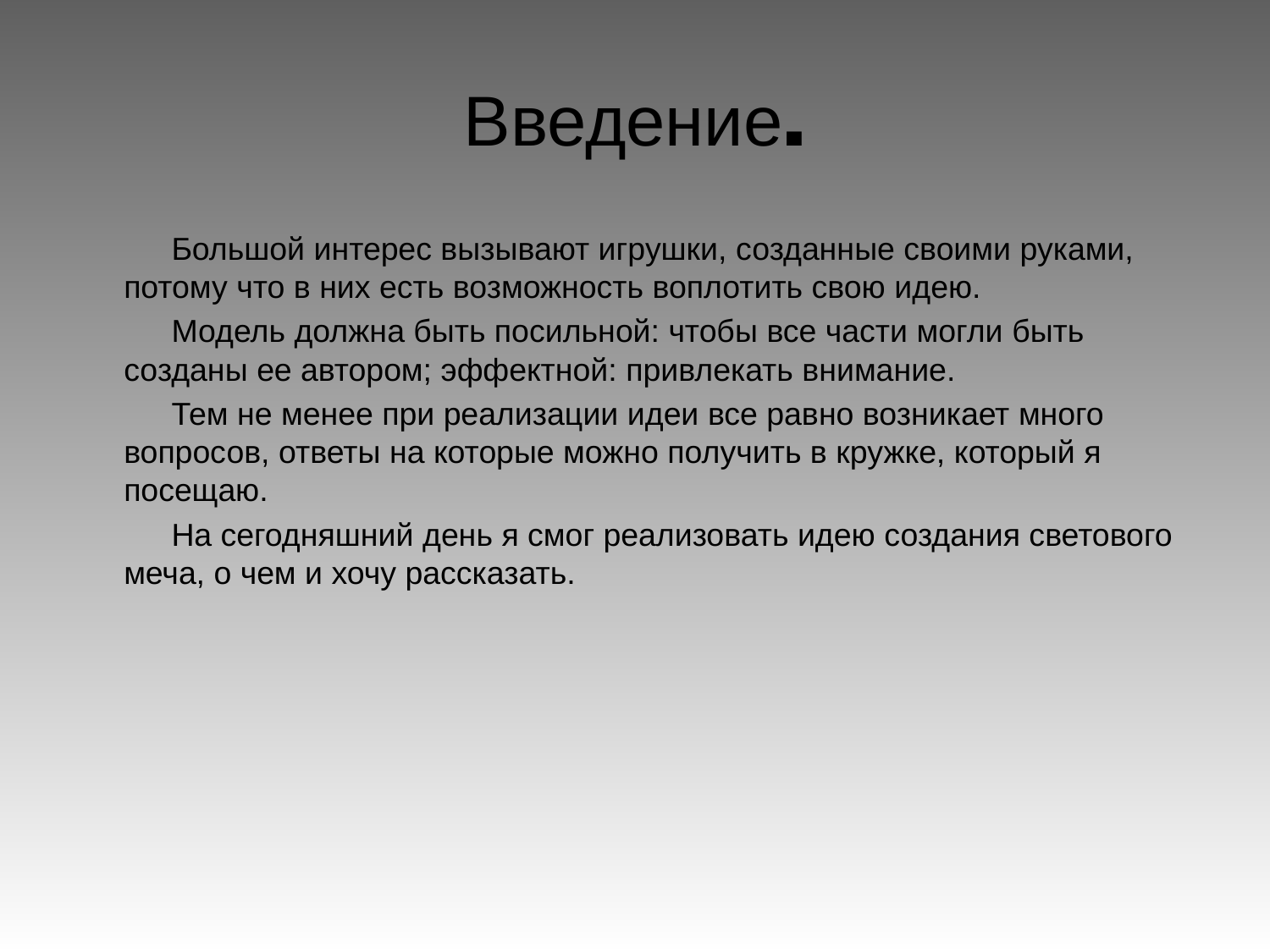

# Введение.
Большой интерес вызывают игрушки, созданные своими руками, потому что в них есть возможность воплотить свою идею.
Модель должна быть посильной: чтобы все части могли быть созданы ее автором; эффектной: привлекать внимание.
Тем не менее при реализации идеи все равно возникает много вопросов, ответы на которые можно получить в кружке, который я посещаю.
На сегодняшний день я смог реализовать идею создания светового меча, о чем и хочу рассказать.